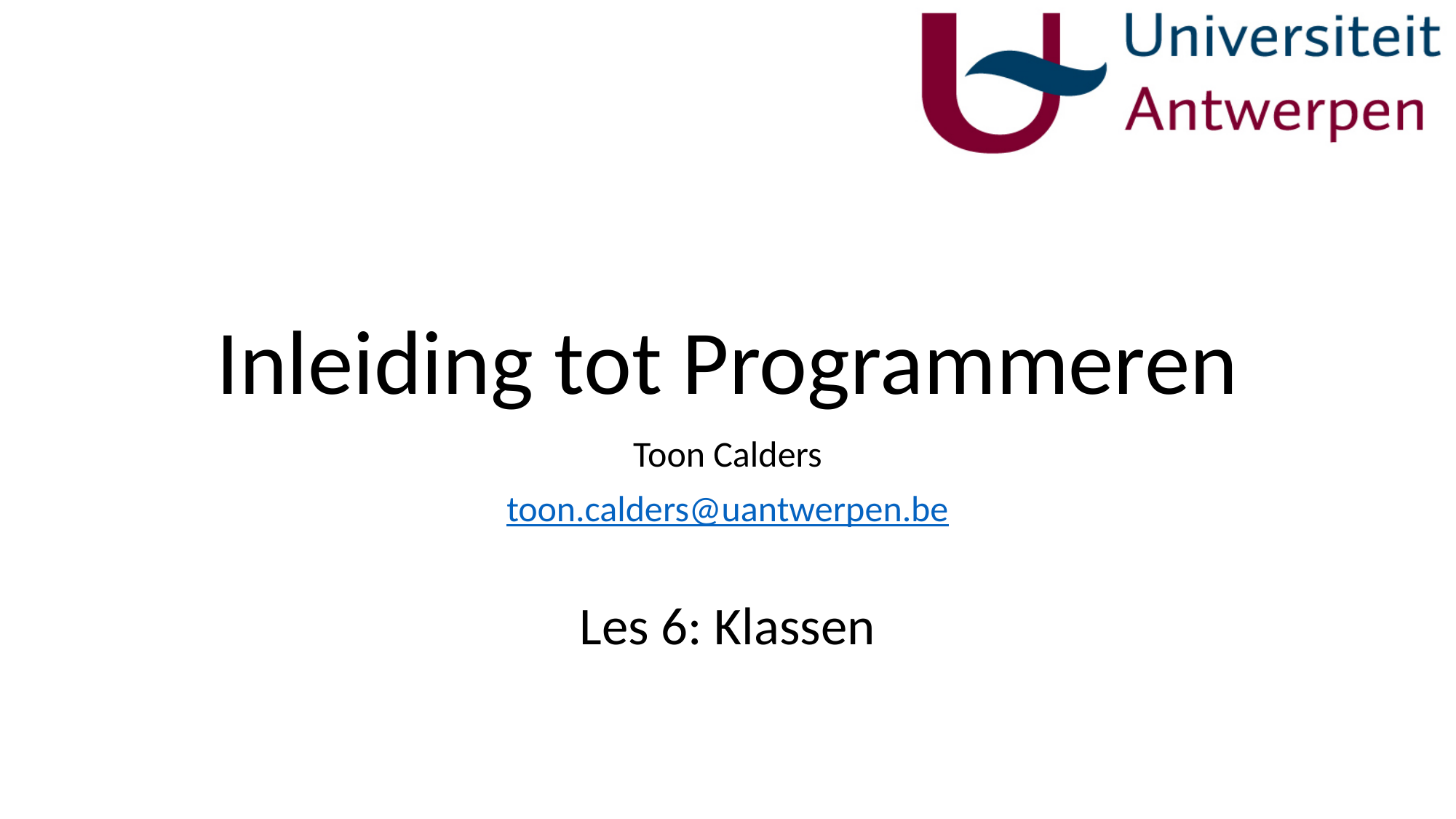

# Inleiding tot Programmeren
Toon Calders
toon.calders@uantwerpen.be

Les 6: Klassen